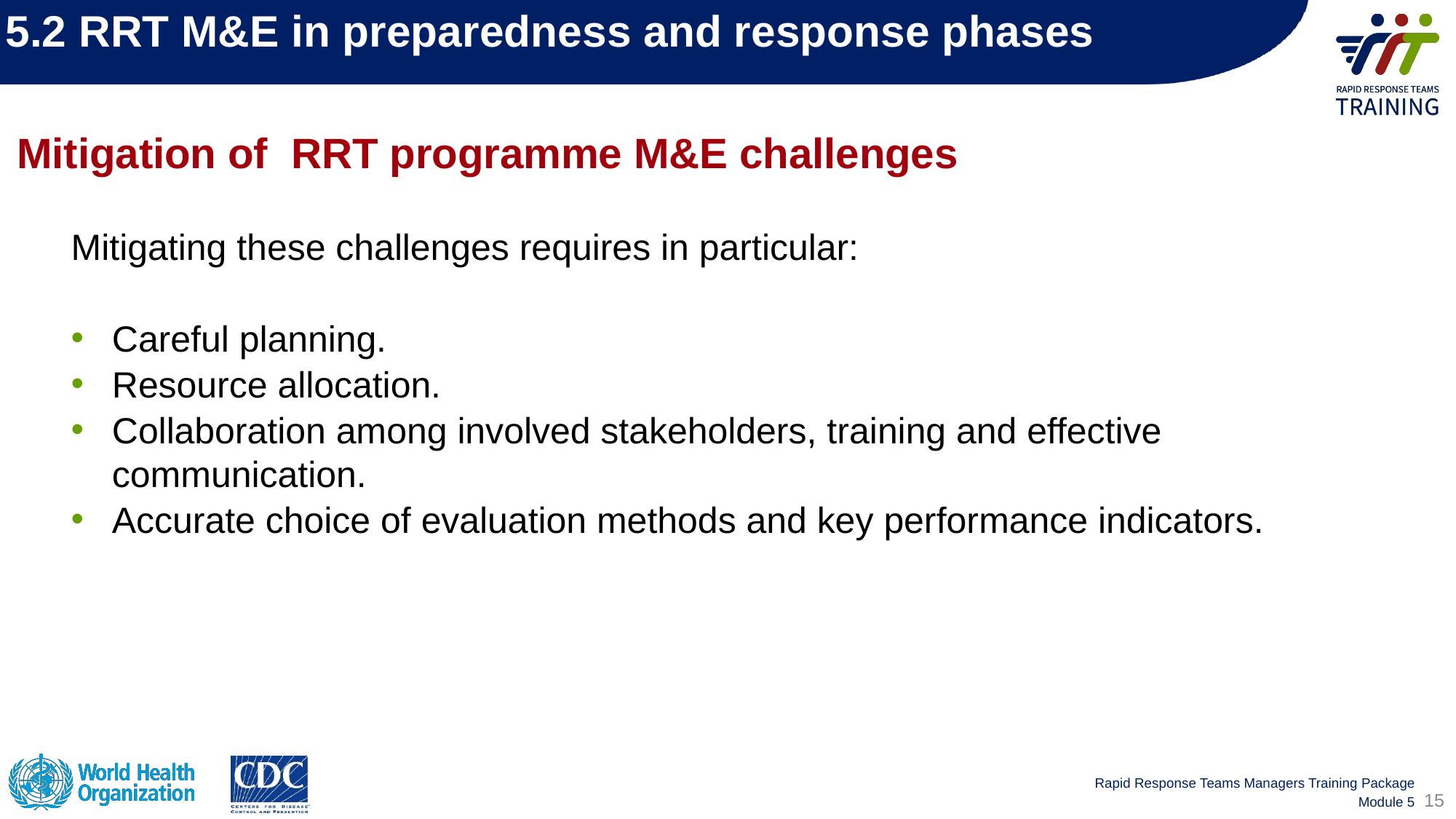

5.2 RRT M&E in preparedness and response phases

Mitigation of  RRT programme M&E challenges
Mitigating these challenges requires in particular:

Careful planning.
Resource allocation.
Collaboration among involved stakeholders, training and effective communication.
Accurate choice of evaluation methods and key performance indicators.

15